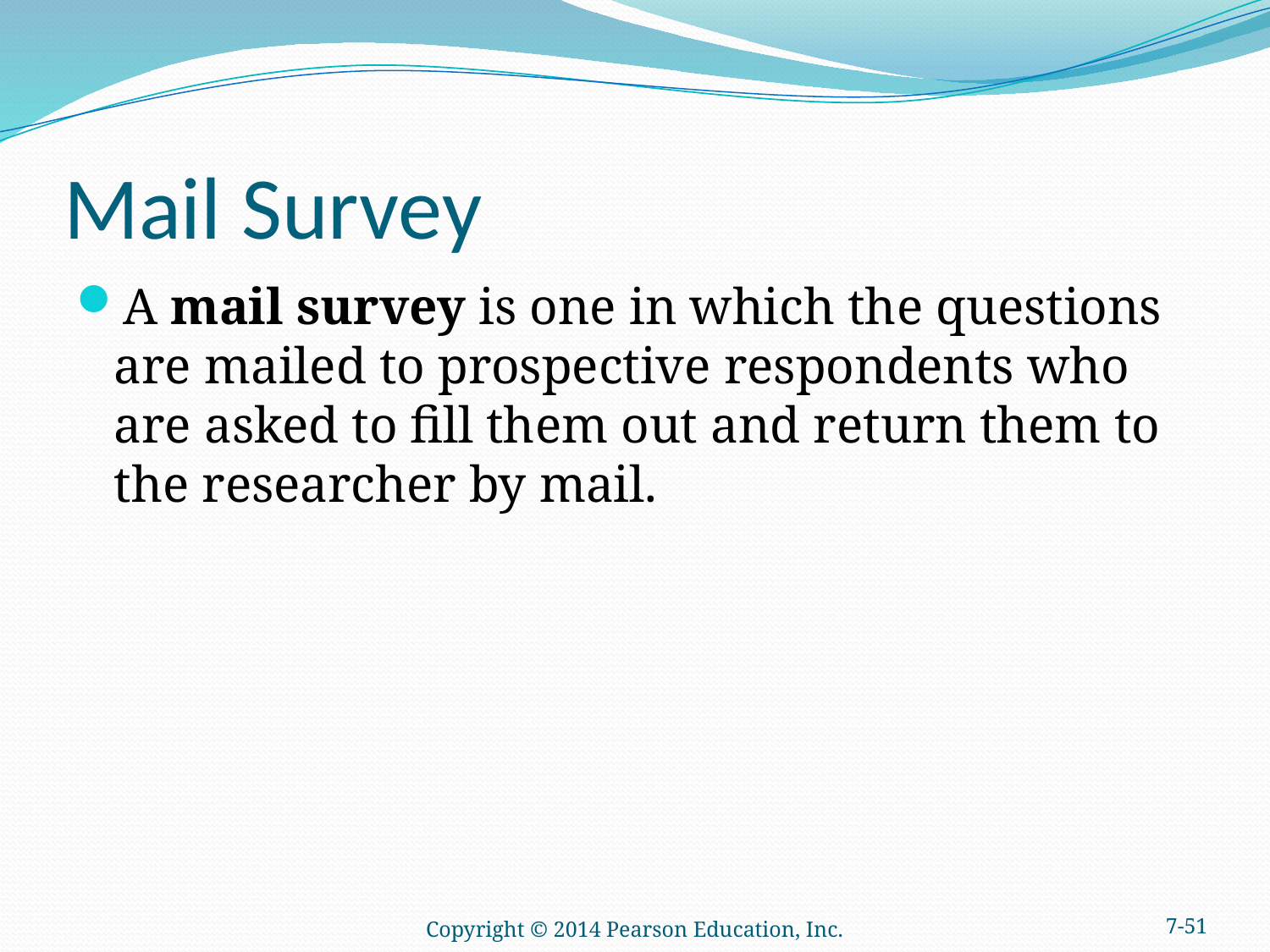

# Mail Survey
A mail survey is one in which the questions are mailed to prospective respondents who are asked to fill them out and return them to the researcher by mail.